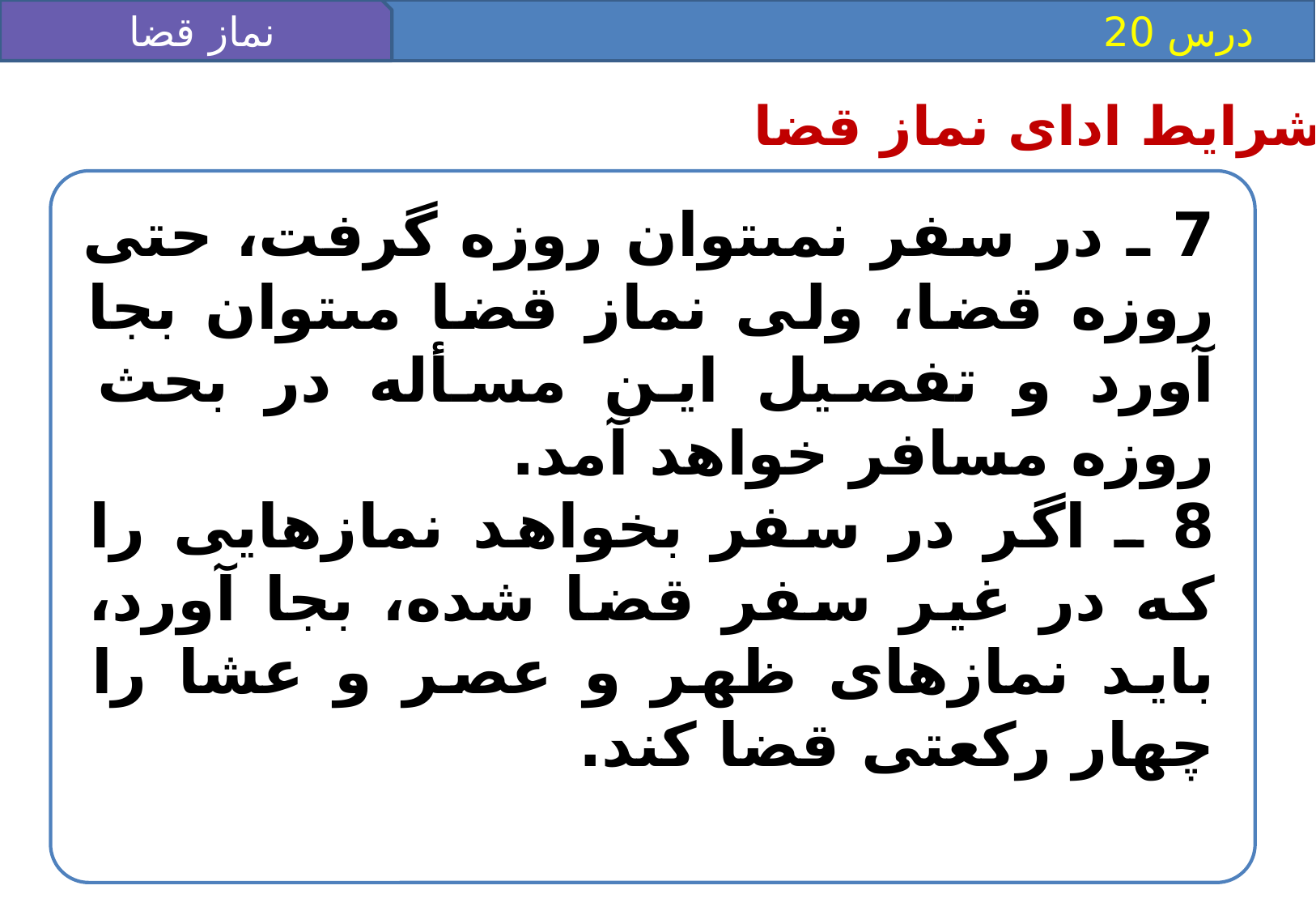

نماز قضا
 درس 20
شرایط ادای نماز قضا

7 ـ در سفر نمى‏توان روزه گرفت، حتى روزه قضا، ولى نماز قضا مى‏توان بجا آورد و تفصيل اين مسأله در بحث روزه مسافر خواهد آمد.
8 ـ اگر در سفر بخواهد نمازهايى را كه در غير سفر قضا شده، بجا آورد، بايد نمازهاى ظهر و عصر و عشا را چهار ركعتى قضا كند.